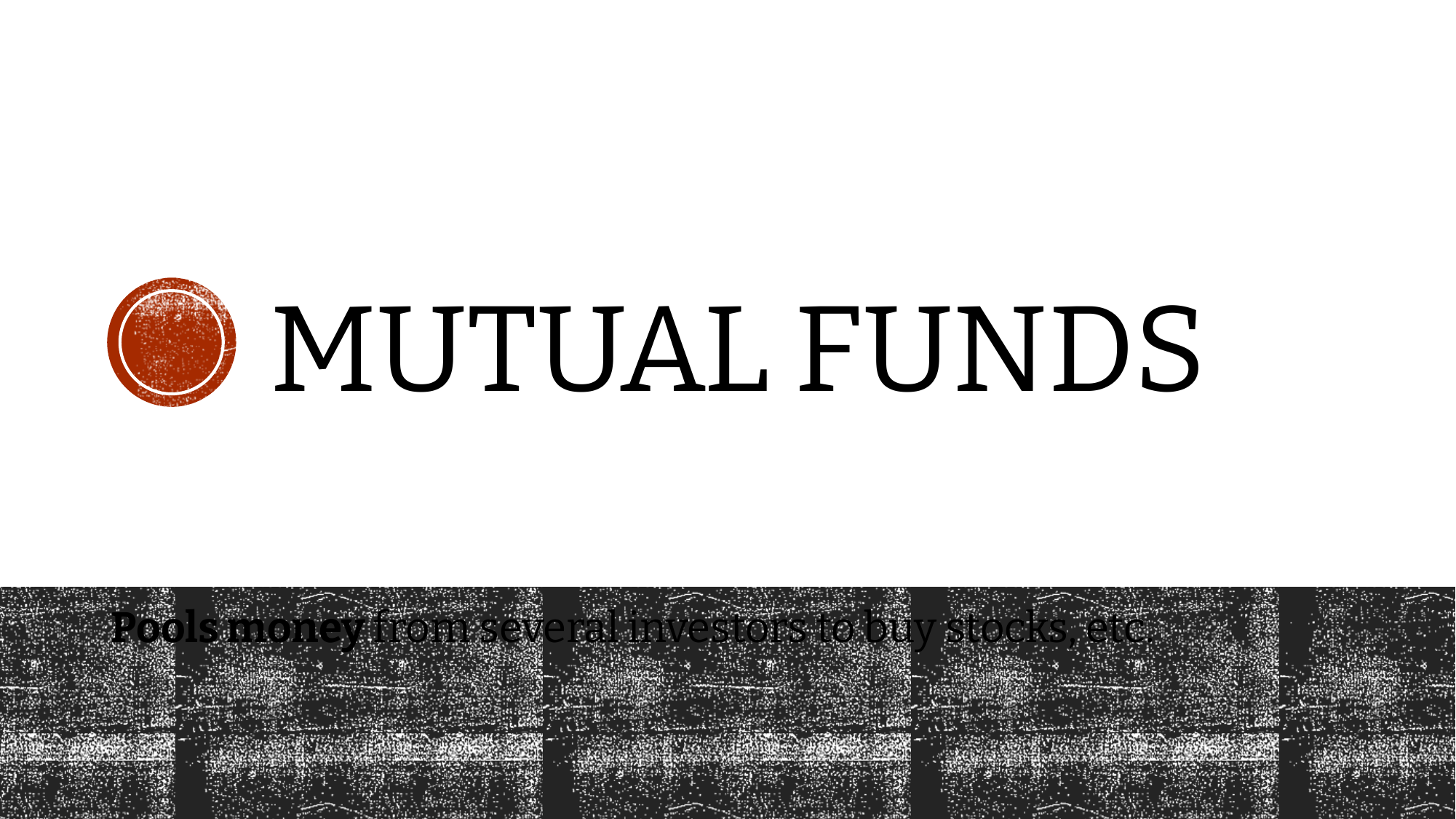

# Mutual Funds
Pools money from several investors to buy stocks, etc.